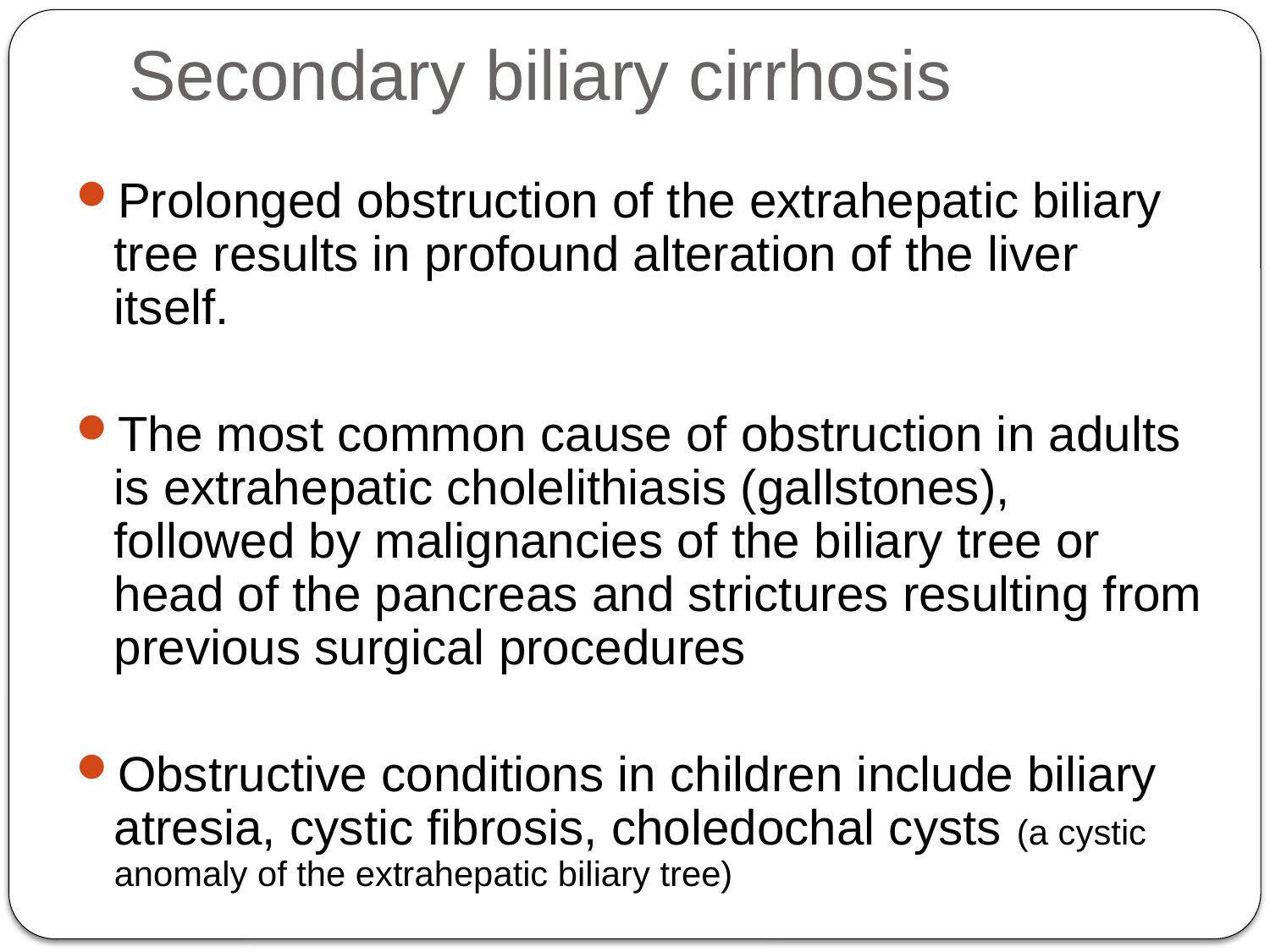

# Secondary biliary cirrhosis
Prolonged obstruction of the extrahepatic biliary tree results in profound alteration of the liver itself.

The most common cause of obstruction in adults is extrahepatic cholelithiasis (gallstones), followed by malignancies of the biliary tree or head of the pancreas and strictures resulting from previous surgical procedures

Obstructive conditions in children include biliary atresia, cystic fibrosis, choledochal cysts (a cystic anomaly of the extrahepatic biliary tree)